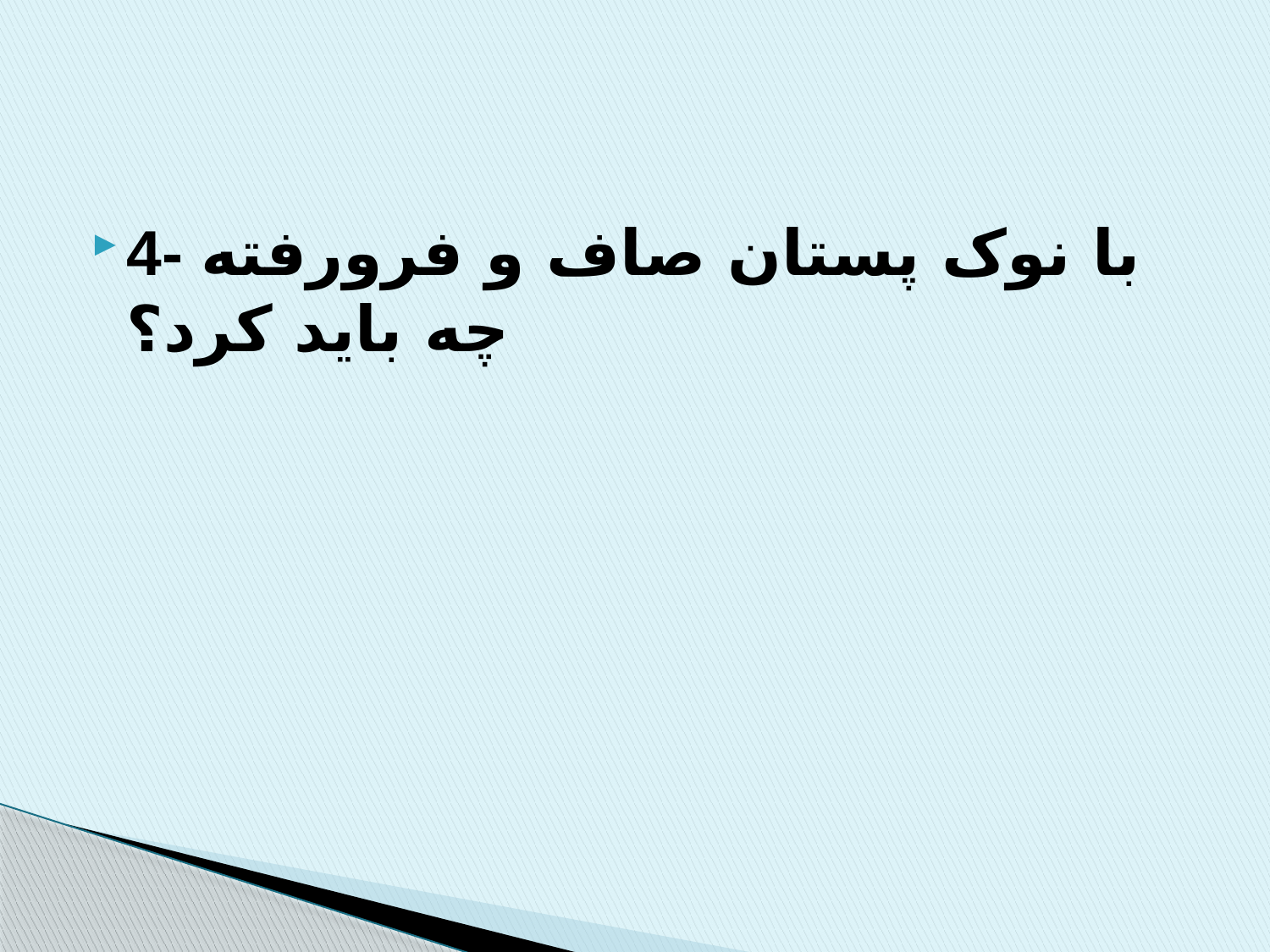

4- با نوک پستان صاف و فرورفته چه بايد كرد؟